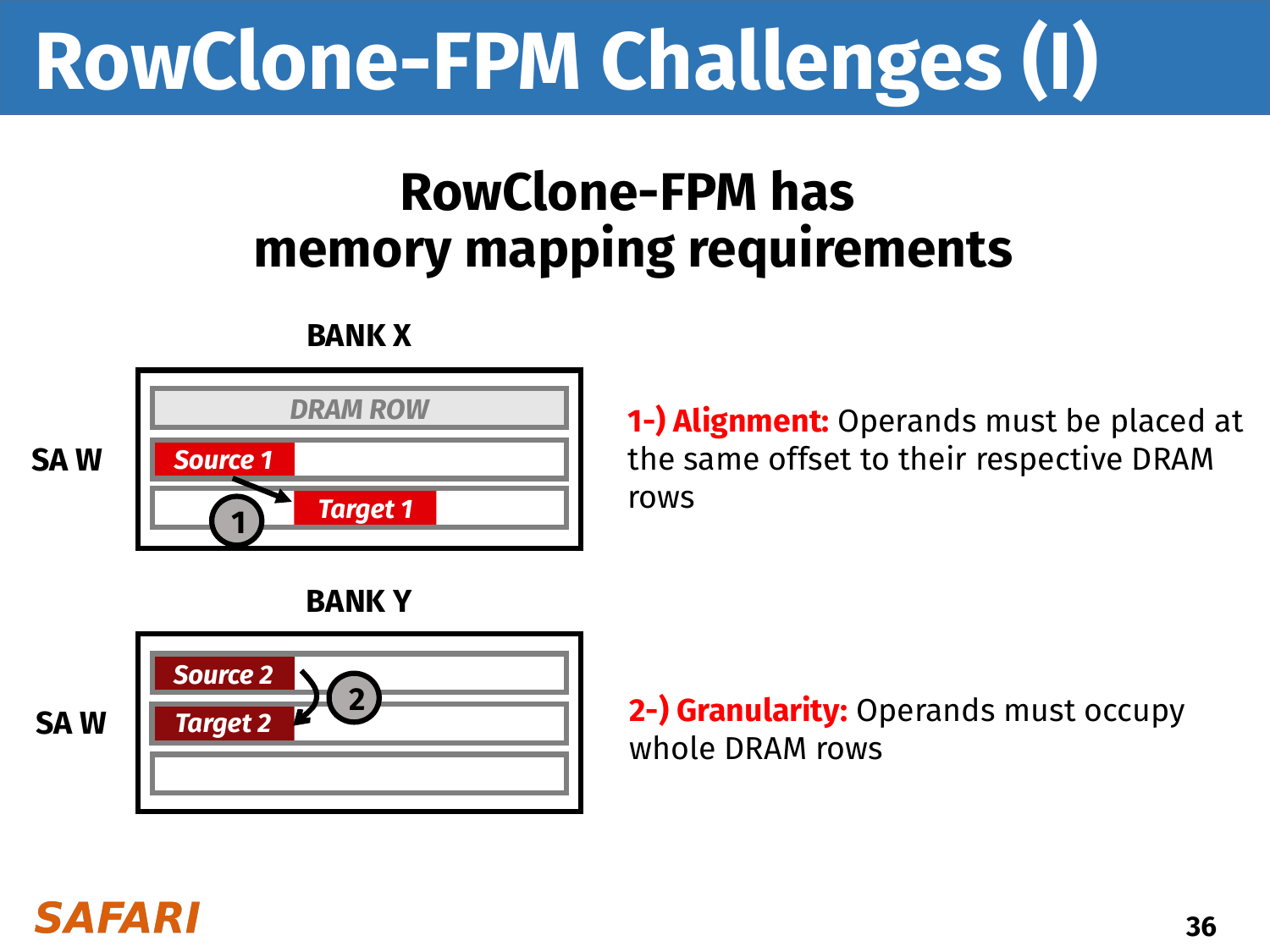

# RowClone-FPM Challenges (I)
RowClone-FPM has
memory mapping requirements

BANK X

DRAM ROW
1-) Alignment: Operands must be placed at the same offset to their respective DRAM rows
SA W
Source 1

Target 1

1
BANK Y

Source 2

2
2-) Granularity: Operands must occupy whole DRAM rows
SA W
Target 2

36